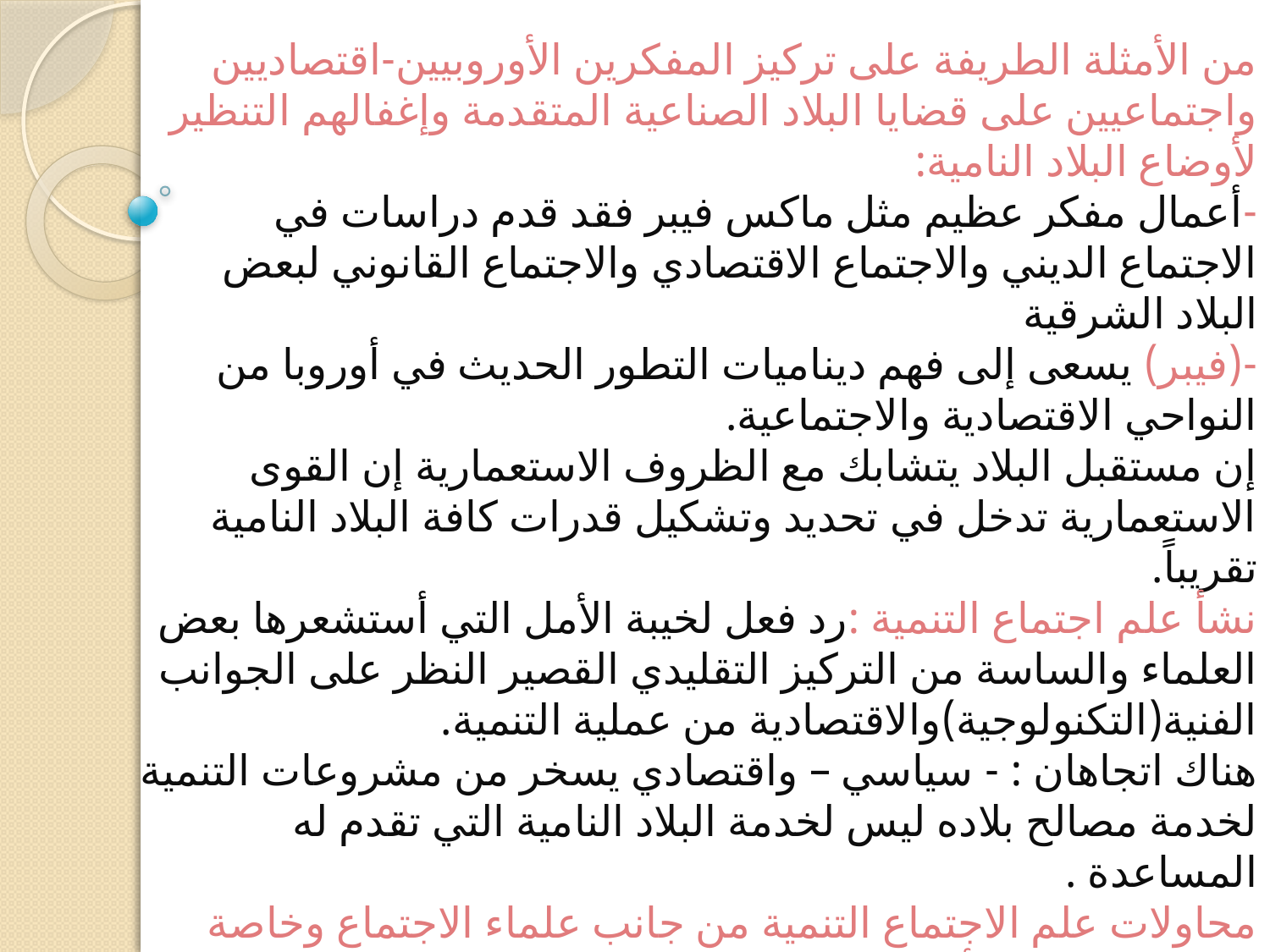

من الأمثلة الطريفة على تركيز المفكرين الأوروبيين-اقتصاديين واجتماعيين على قضايا البلاد الصناعية المتقدمة وإغفالهم التنظير لأوضاع البلاد النامية:
-أعمال مفكر عظيم مثل ماكس فيبر فقد قدم دراسات في الاجتماع الديني والاجتماع الاقتصادي والاجتماع القانوني لبعض البلاد الشرقية
-(فيبر) يسعى إلى فهم ديناميات التطور الحديث في أوروبا من النواحي الاقتصادية والاجتماعية.
إن مستقبل البلاد يتشابك مع الظروف الاستعمارية إن القوى الاستعمارية تدخل في تحديد وتشكيل قدرات كافة البلاد النامية تقريباً.
نشأ علم اجتماع التنمية :رد فعل لخيبة الأمل التي أستشعرها بعض العلماء والساسة من التركيز التقليدي القصير النظر على الجوانب الفنية(التكنولوجية)والاقتصادية من عملية التنمية.
هناك اتجاهان : - سياسي – واقتصادي يسخر من مشروعات التنمية لخدمة مصالح بلاده ليس لخدمة البلاد النامية التي تقدم له المساعدة .
محاولات علم الاجتماع التنمية من جانب علماء الاجتماع وخاصة علماء الاجتماع الأمريكيين في إثراء بحوث الدراسات السيكولوجية والتربوية لمشكلات التغير الثقافي
لا يمكن إن تثمر الثمرة المرجوة إلا بتعاون علماء أبناء البلاد النامية أنفسهم من حيث القدرة على فهم التيارات والاتجاهات المحلية لأجراء البحوث .